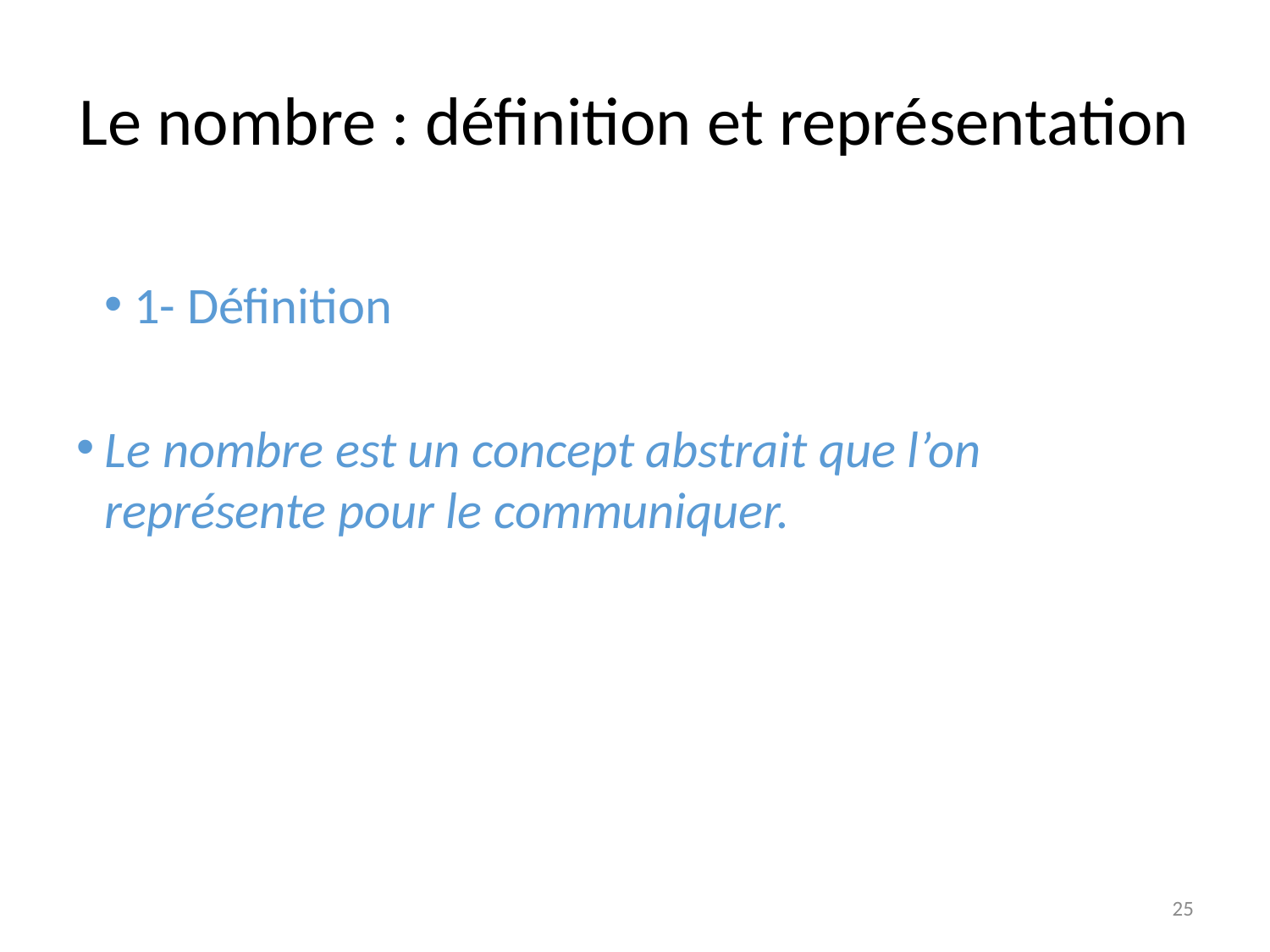

Le nombre : définition et représentation

1- Définition

Le nombre est un concept abstrait que l’on représente pour le communiquer.

25